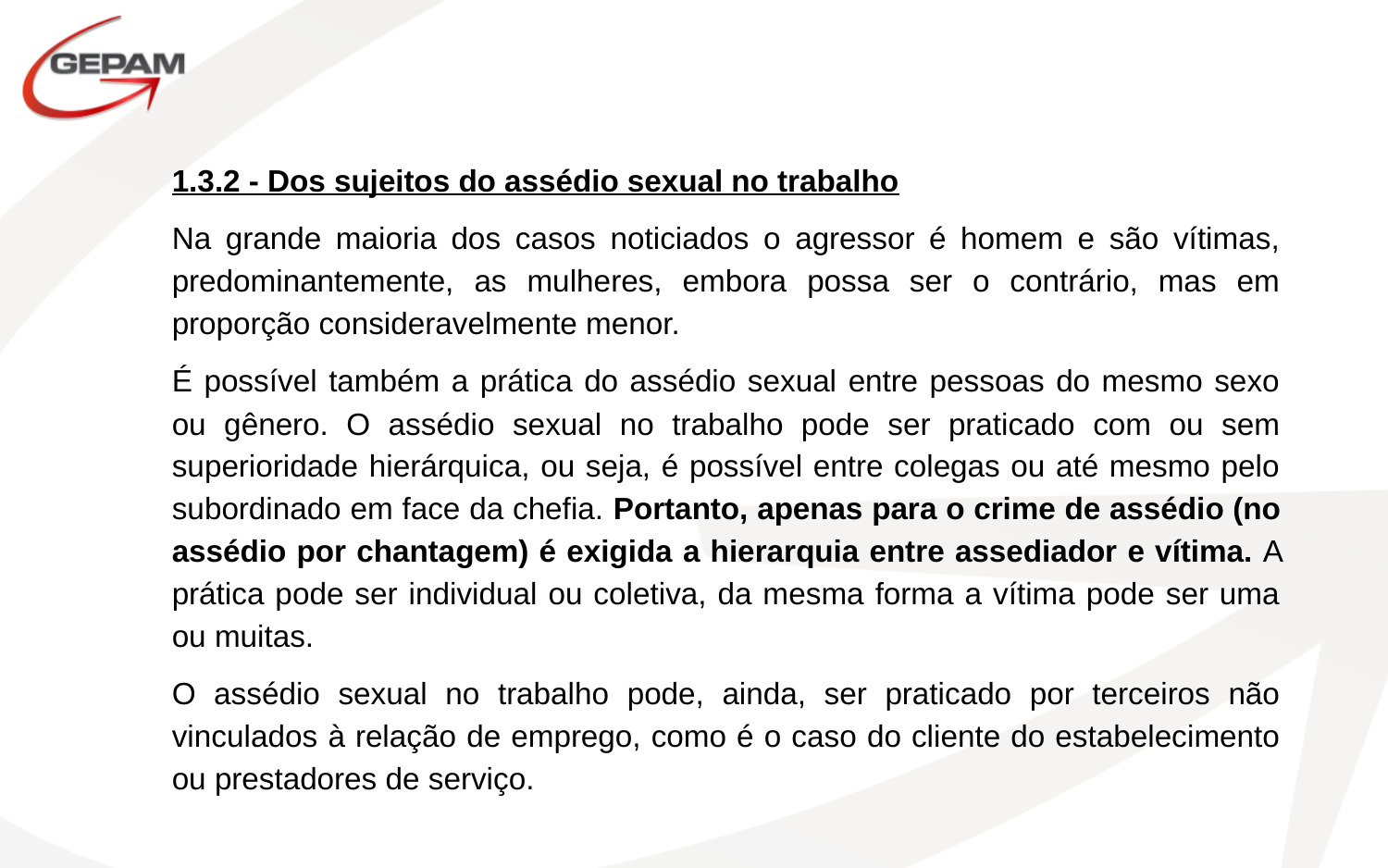

1.3.2 - Dos sujeitos do assédio sexual no trabalho
Na grande maioria dos casos noticiados o agressor é homem e são vítimas, predominantemente, as mulheres, embora possa ser o contrário, mas em proporção consideravelmente menor.
É possível também a prática do assédio sexual entre pessoas do mesmo sexo ou gênero. O assédio sexual no trabalho pode ser praticado com ou sem superioridade hierárquica, ou seja, é possível entre colegas ou até mesmo pelo subordinado em face da chefia. Portanto, apenas para o crime de assédio (no assédio por chantagem) é exigida a hierarquia entre assediador e vítima. A prática pode ser individual ou coletiva, da mesma forma a vítima pode ser uma ou muitas.
O assédio sexual no trabalho pode, ainda, ser praticado por terceiros não vinculados à relação de emprego, como é o caso do cliente do estabelecimento ou prestadores de serviço.